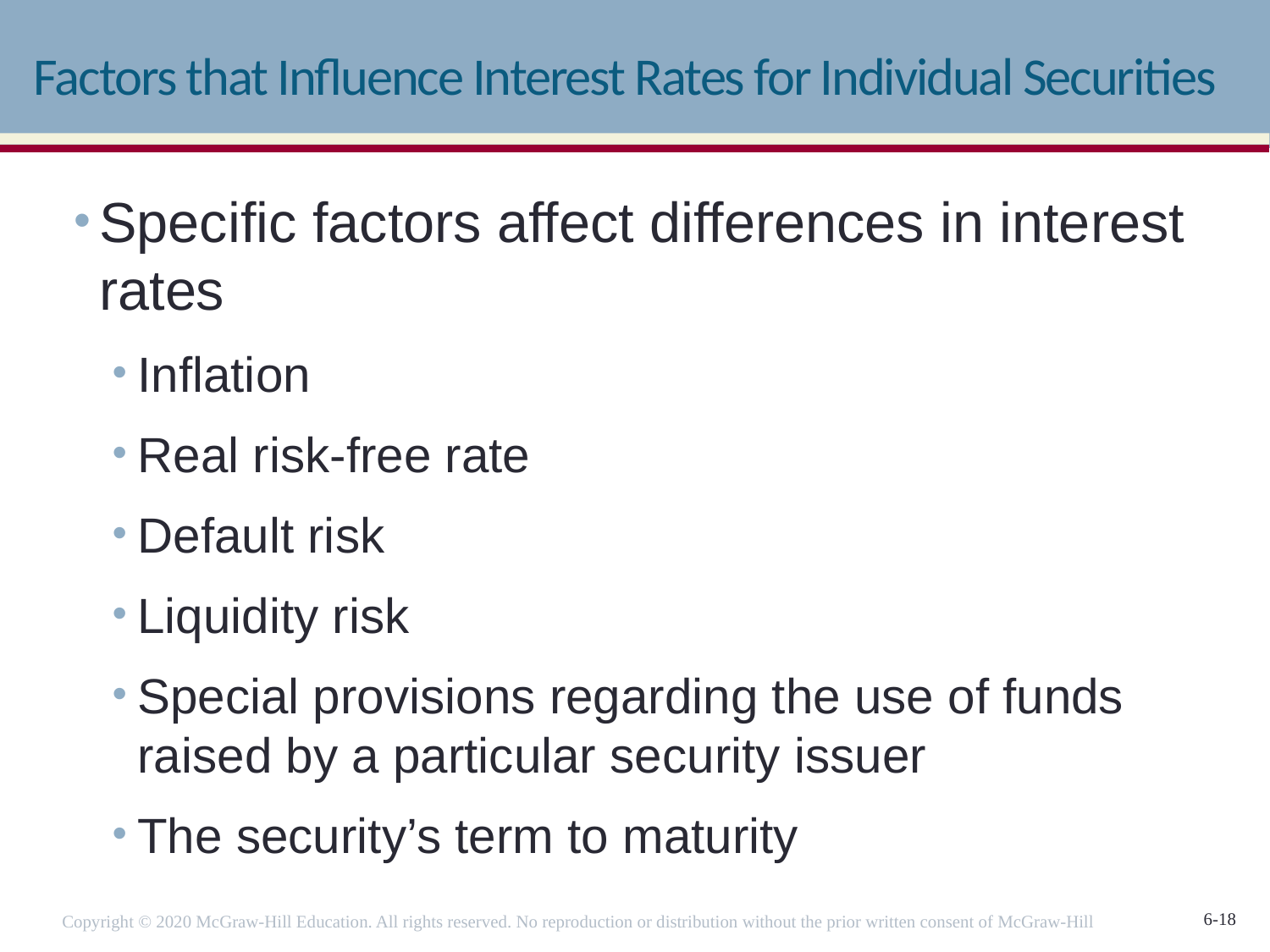

# Factors that Influence Interest Rates for Individual Securities
Specific factors affect differences in interest rates
Inflation
Real risk-free rate
Default risk
Liquidity risk
Special provisions regarding the use of funds raised by a particular security issuer
The security’s term to maturity
Copyright © 2020 McGraw-Hill Education. All rights reserved. No reproduction or distribution without the prior written consent of McGraw-Hill Education.